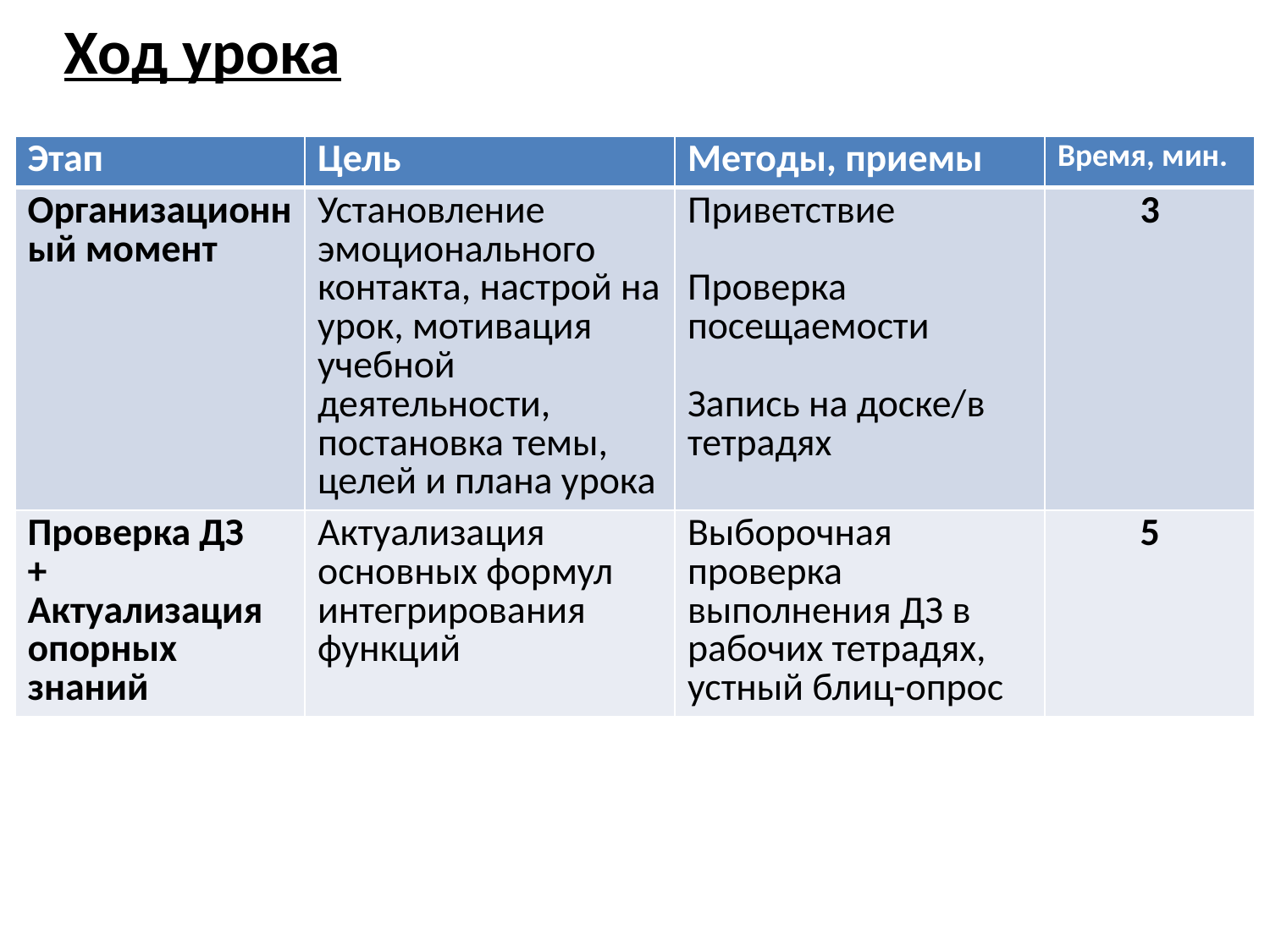

Ход урока
| Этап | Цель | Методы, приемы | Время, мин. |
| --- | --- | --- | --- |
| Организационный момент | Установление эмоционального контакта, настрой на урок, мотивация учебной деятельности, постановка темы, целей и плана урока | Приветствие Проверка посещаемости Запись на доске/в тетрадях | 3 |
| Проверка ДЗ + Актуализация опорных знаний | Актуализация основных формул интегрирования функций | Выборочная проверка выполнения ДЗ в рабочих тетрадях, устный блиц-опрос | 5 |